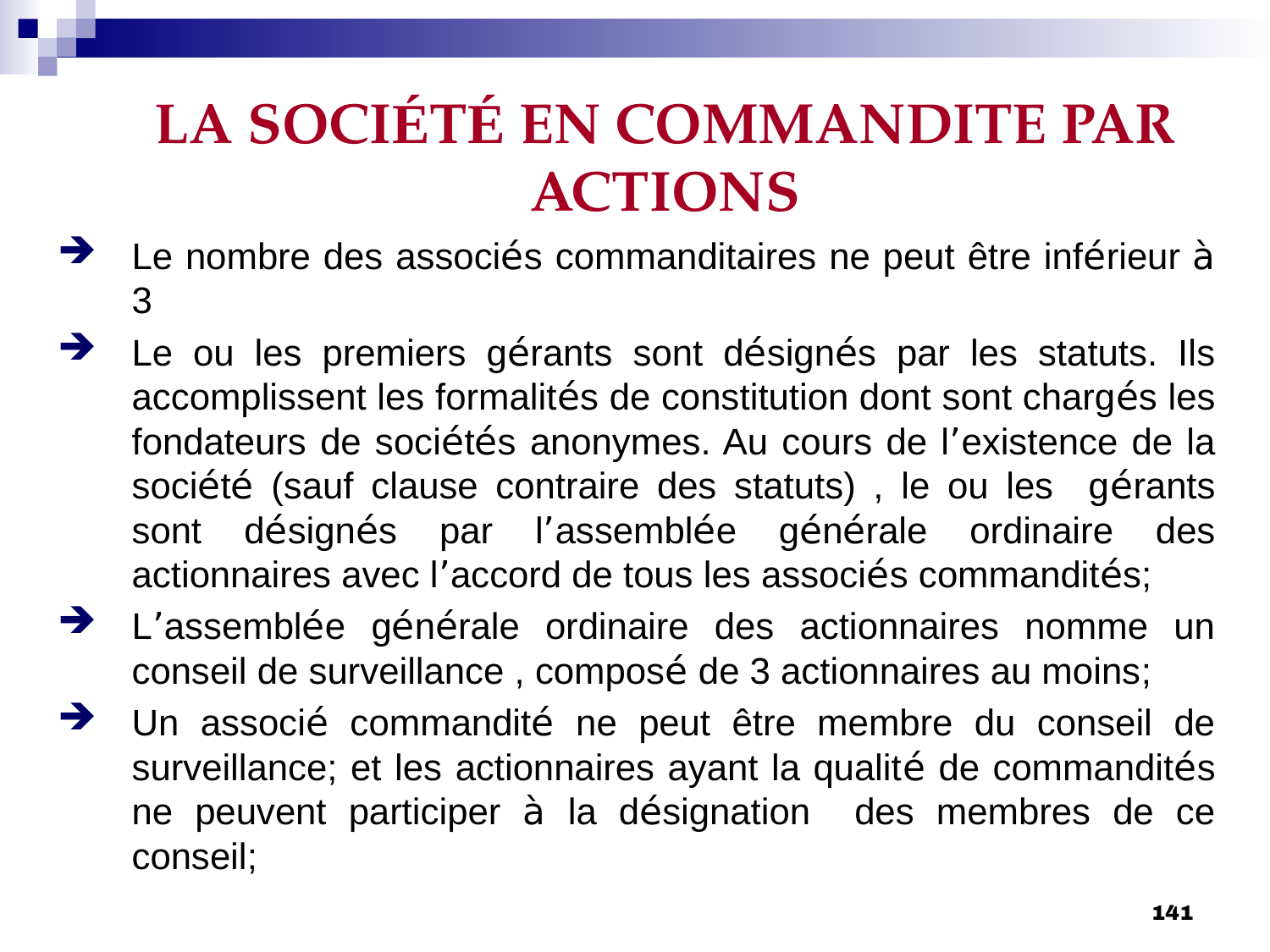

# LA SOCIÉTÉ EN COMMANDITE PAR ACTIONS
Le nombre des associés commanditaires ne peut être inférieur à 3
Le ou les premiers gérants sont désignés par les statuts. Ils accomplissent les formalités de constitution dont sont chargés les fondateurs de sociétés anonymes. Au cours de l’existence de la société (sauf clause contraire des statuts) , le ou les  gérants sont désignés par l’assemblée générale ordinaire des actionnaires avec l’accord de tous les associés commandités;
L’assemblée générale ordinaire des actionnaires nomme un conseil de surveillance , composé de 3 actionnaires au moins;
Un associé commandité ne peut être membre du conseil de surveillance; et les actionnaires ayant la qualité de commandités ne peuvent participer à la désignation  des membres de ce conseil;
141